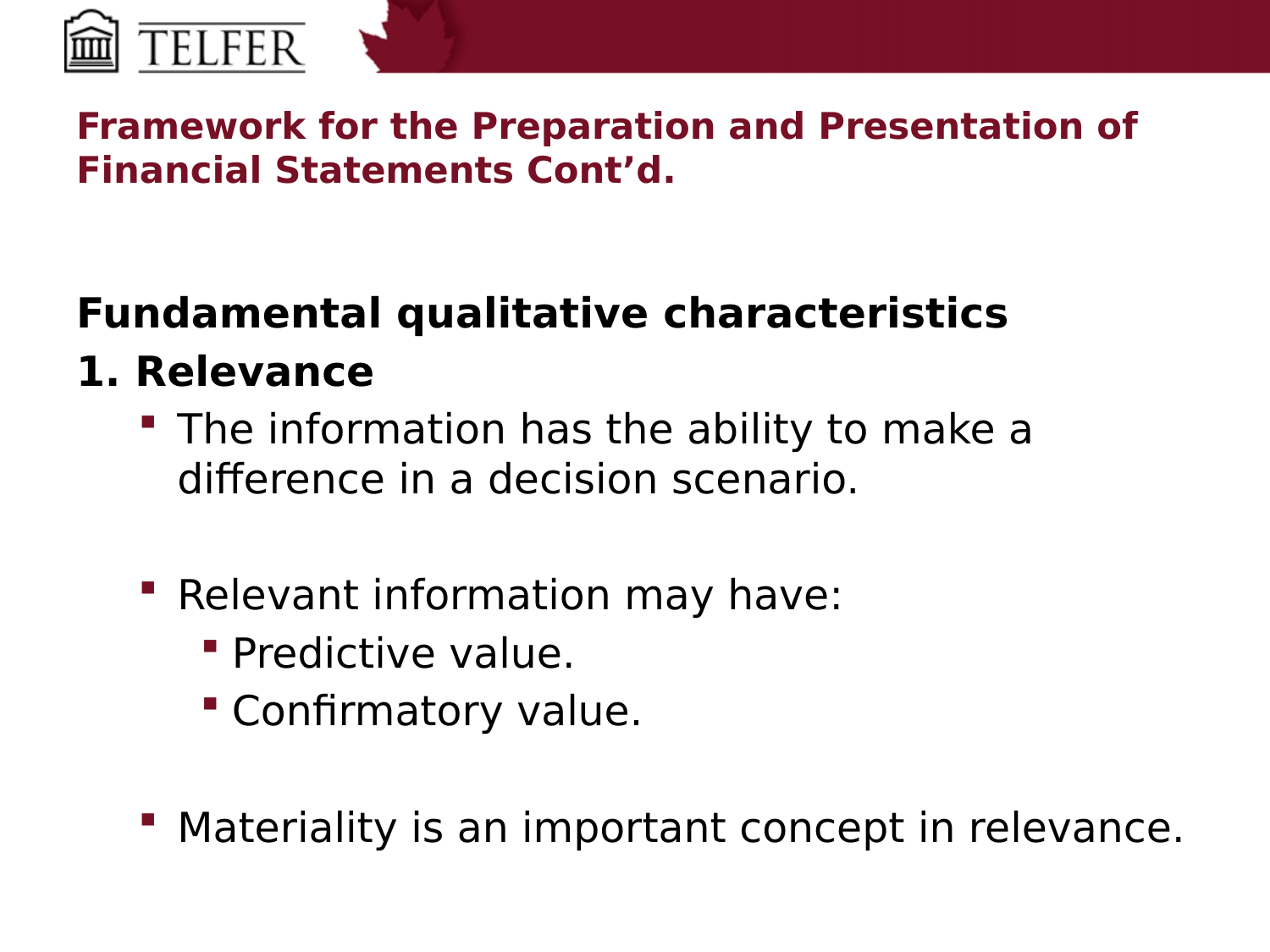

# Framework for the Preparation and Presentation of Financial Statements Cont’d.

Fundamental qualitative characteristics
1. Relevance
The information has the ability to make a difference in a decision scenario.

Relevant information may have:
Predictive value.
Confirmatory value.

Materiality is an important concept in relevance.